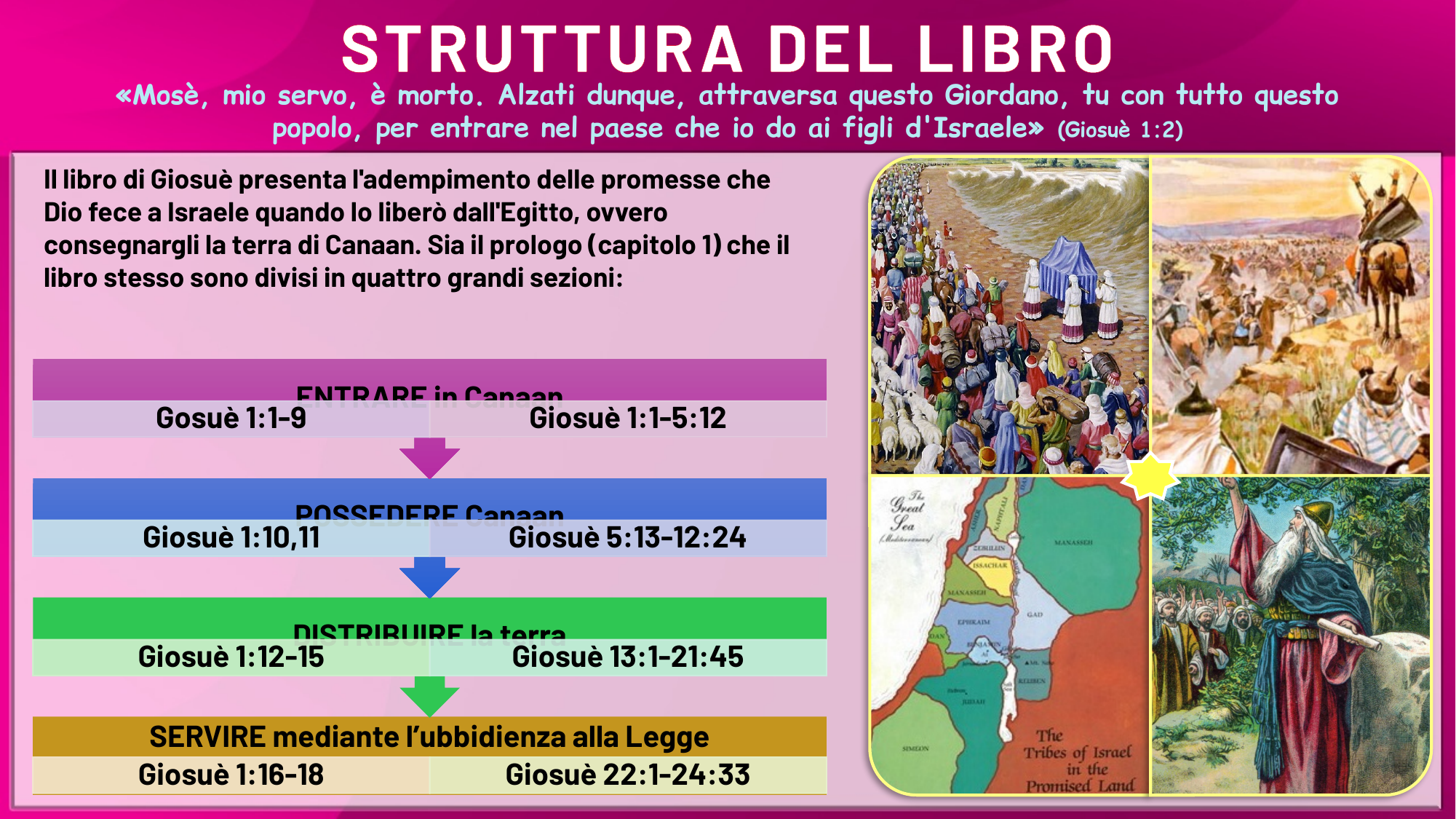

STRUTTURA DEL LIBRO
«Mosè, mio servo, è morto. Alzati dunque, attraversa questo Giordano, tu con tutto questo popolo, per entrare nel paese che io do ai figli d'Israele» (Giosuè 1:2)
Il libro di Giosuè presenta l'adempimento delle promesse che Dio fece a Israele quando lo liberò dall'Egitto, ovvero consegnargli la terra di Canaan. Sia il prologo (capitolo 1) che il libro stesso sono divisi in quattro grandi sezioni:

SERVIRE mediante l’ubbidienza alla Legge
Giosuè 1:16-18
Giosuè 22:1-24:33
DISTRIBUIRE la terra
Giosuè 1:12-15
Giosuè 13:1-21:45
POSSEDERE Canaan
Giosuè 1:10,11
Giosuè 5:13-12:24
ENTRARE in Canaan
Gosuè 1:1-9
Giosuè 1:1-5:12